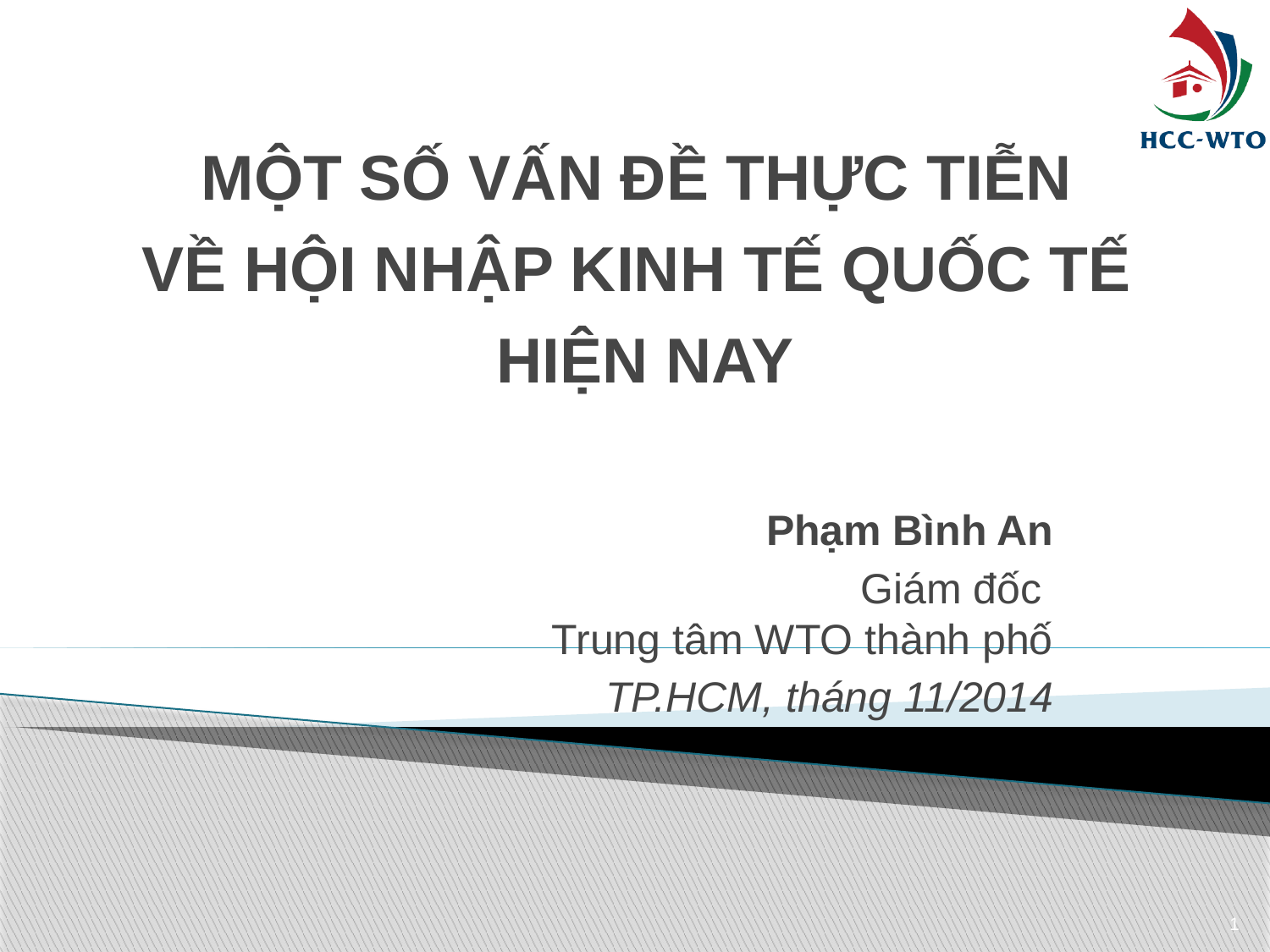

# MỘT SỐ VẤN ĐỀ THỰC TIỄN VỀ HỘI NHẬP KINH TẾ QUỐC TẾ HIỆN NAY
Phạm Bình An
Giám đốc
Trung tâm WTO thành phố
TP.HCM, tháng 11/2014

1